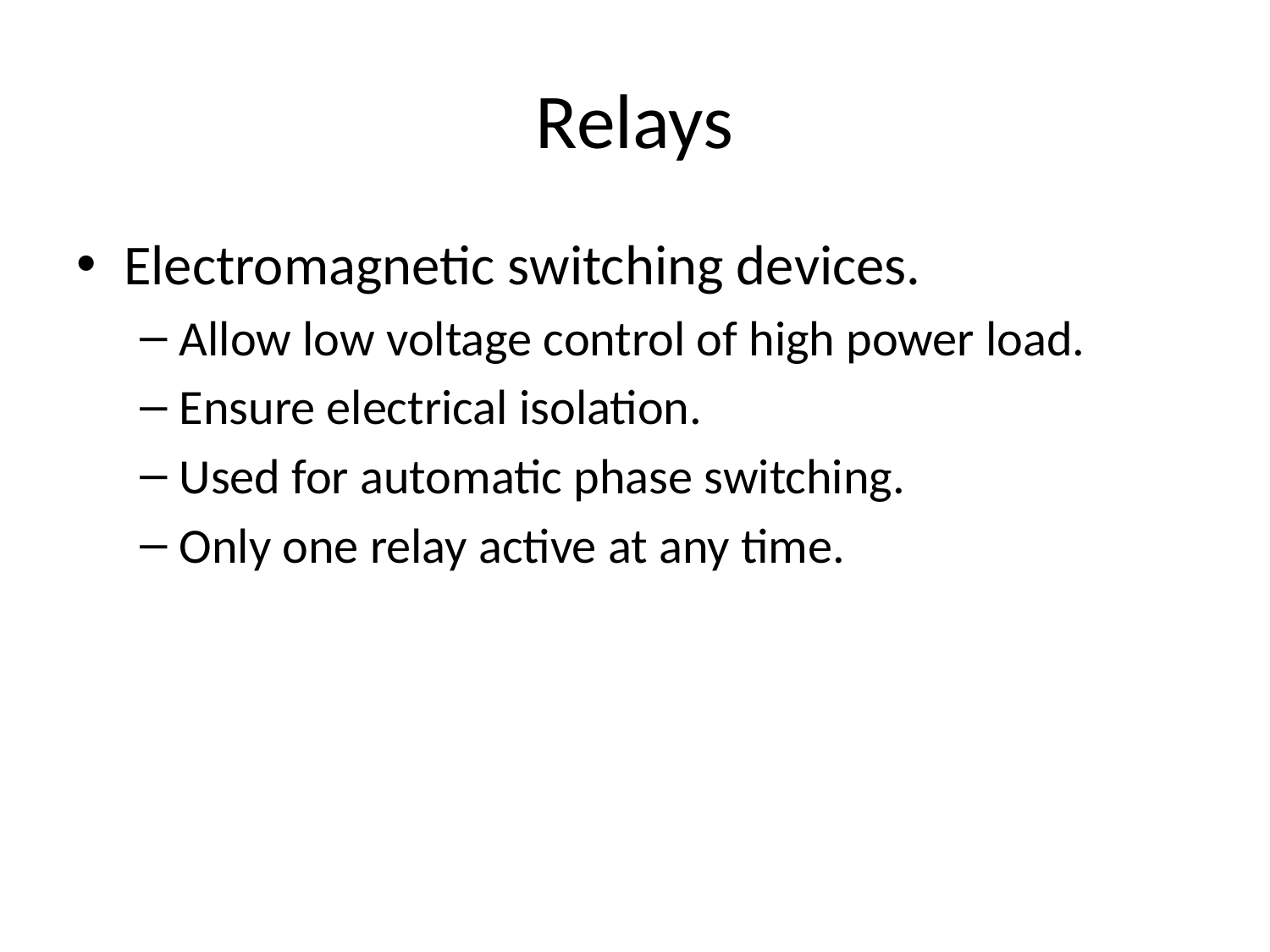

# Relays
Electromagnetic switching devices.
Allow low voltage control of high power load.
Ensure electrical isolation.
Used for automatic phase switching.
Only one relay active at any time.